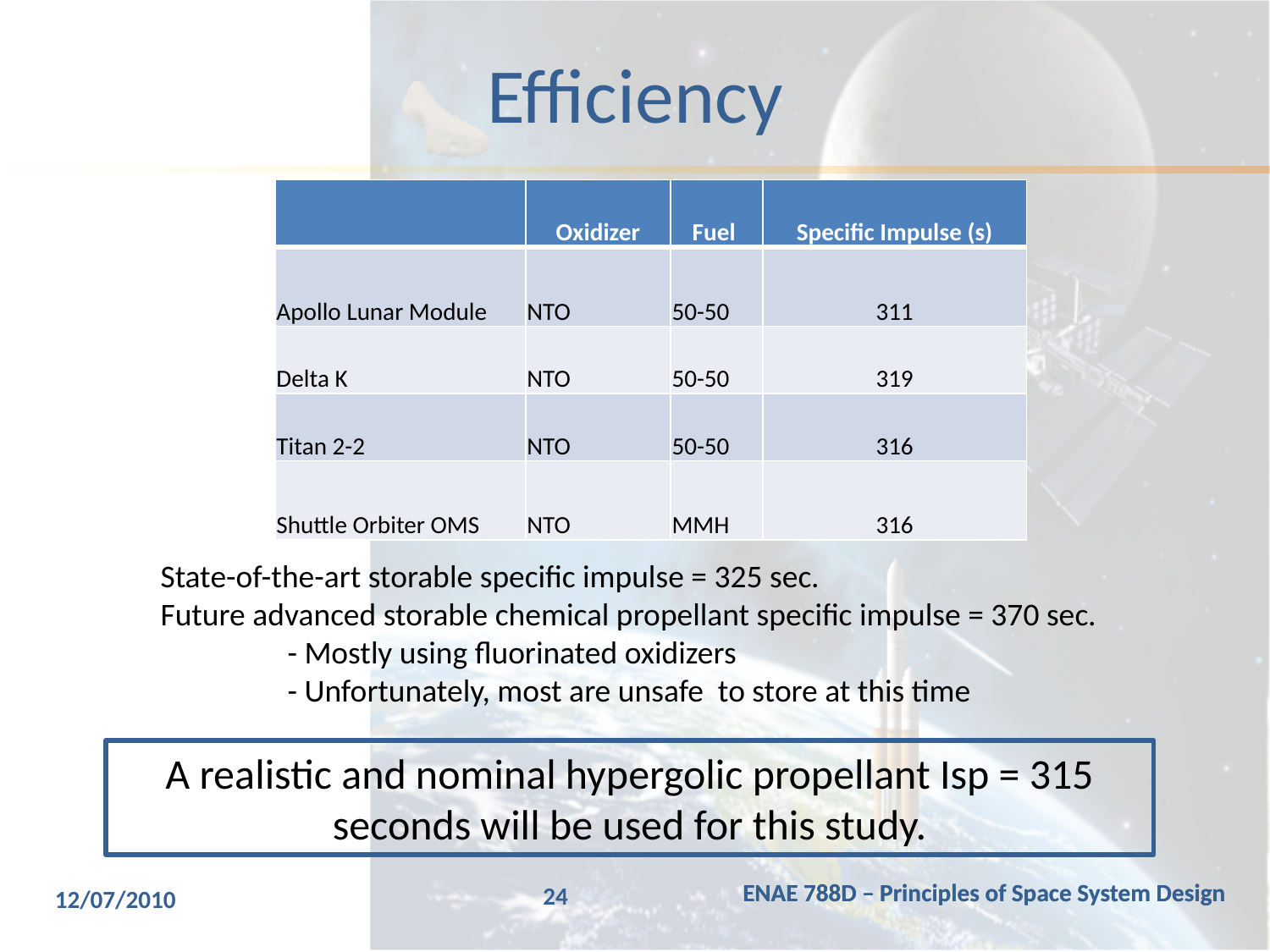

# Efficiency
|  | Oxidizer | Fuel | Specific Impulse (s) |
| --- | --- | --- | --- |
| Apollo Lunar Module | NTO | 50-50 | 311 |
| Delta K | NTO | 50-50 | 319 |
| Titan 2-2 | NTO | 50-50 | 316 |
| Shuttle Orbiter OMS | NTO | MMH | 316 |
State-of-the-art storable specific impulse = 325 sec.
Future advanced storable chemical propellant specific impulse = 370 sec.
	- Mostly using fluorinated oxidizers
	- Unfortunately, most are unsafe  to store at this time
A realistic and nominal hypergolic propellant Isp = 315 seconds will be used for this study.